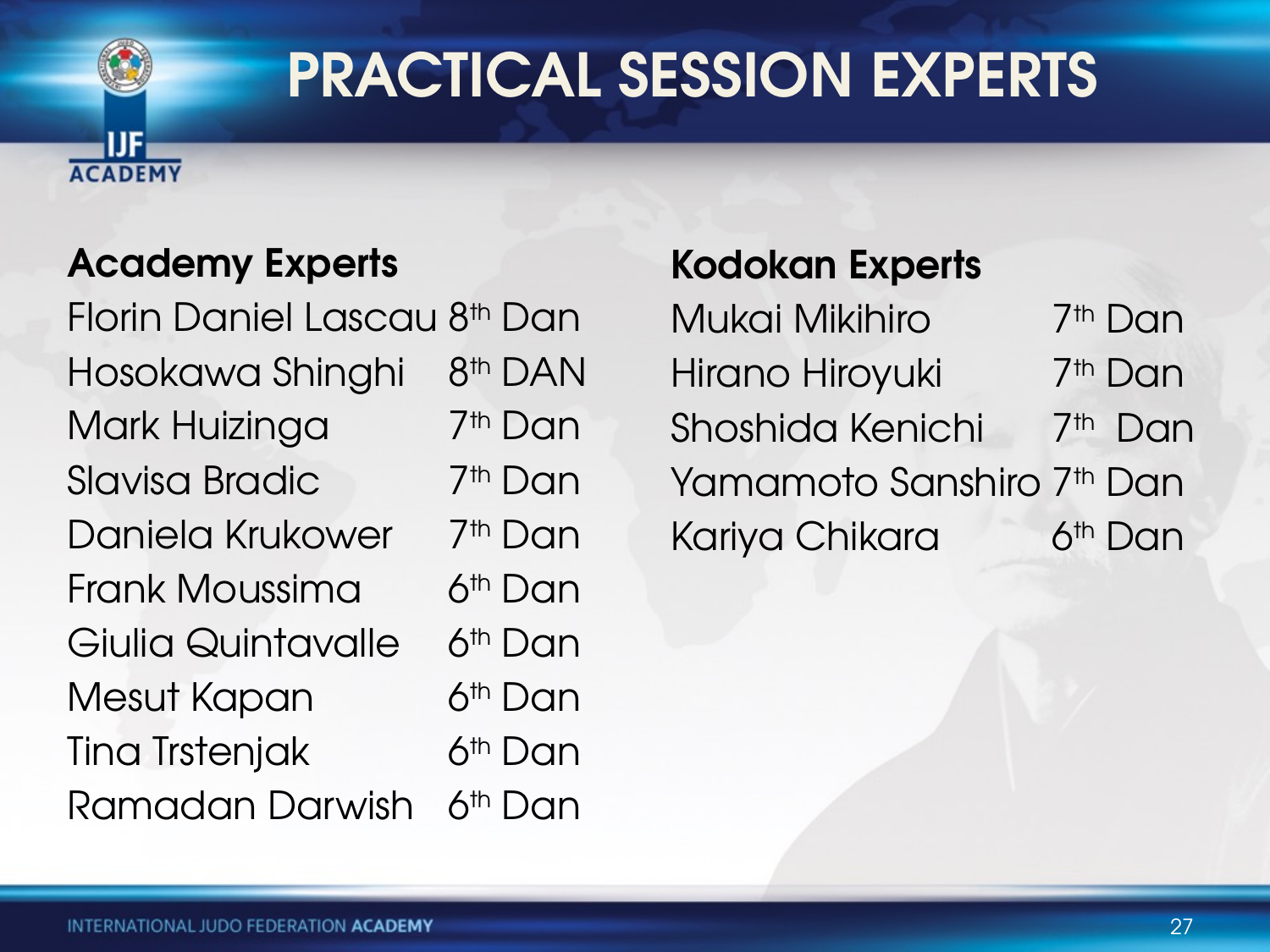

# PRACTICAL SESSION EXPERTS

Academy Experts
Florin Daniel Lascau	8th Dan
Hosokawa Shinghi	8th DAN
Mark Huizinga 	7th Dan
Slavisa Bradic 	7th Dan
Daniela Krukower 	7th Dan
Frank Moussima 	6th Dan
Giulia Quintavalle	6th Dan
Mesut Kapan		6th Dan
Tina Trstenjak		6th Dan
Ramadan Darwish	6th Dan

Kodokan Experts
Mukai Mikihiro 	7th Dan
Hirano Hiroyuki 	7th Dan
Shoshida Kenichi 	7th  Dan
Yamamoto Sanshiro	7th Dan
Kariya Chikara 	6th Dan

27